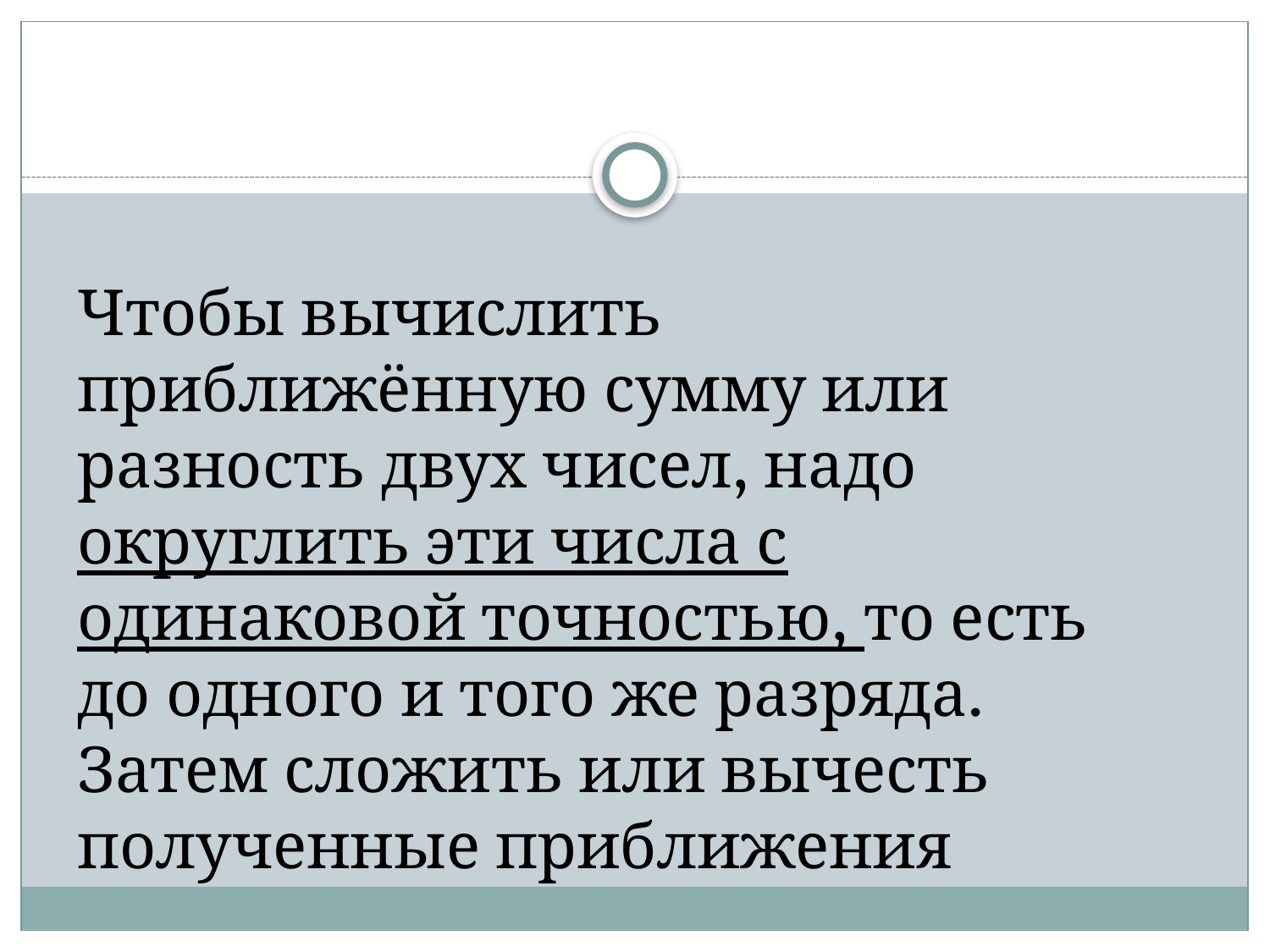

Чтобы вычислить приближённую сумму или разность двух чисел, надо округлить эти числа с одинаковой точностью, то есть до одного и того же разряда. Затем сложить или вычесть полученные приближения